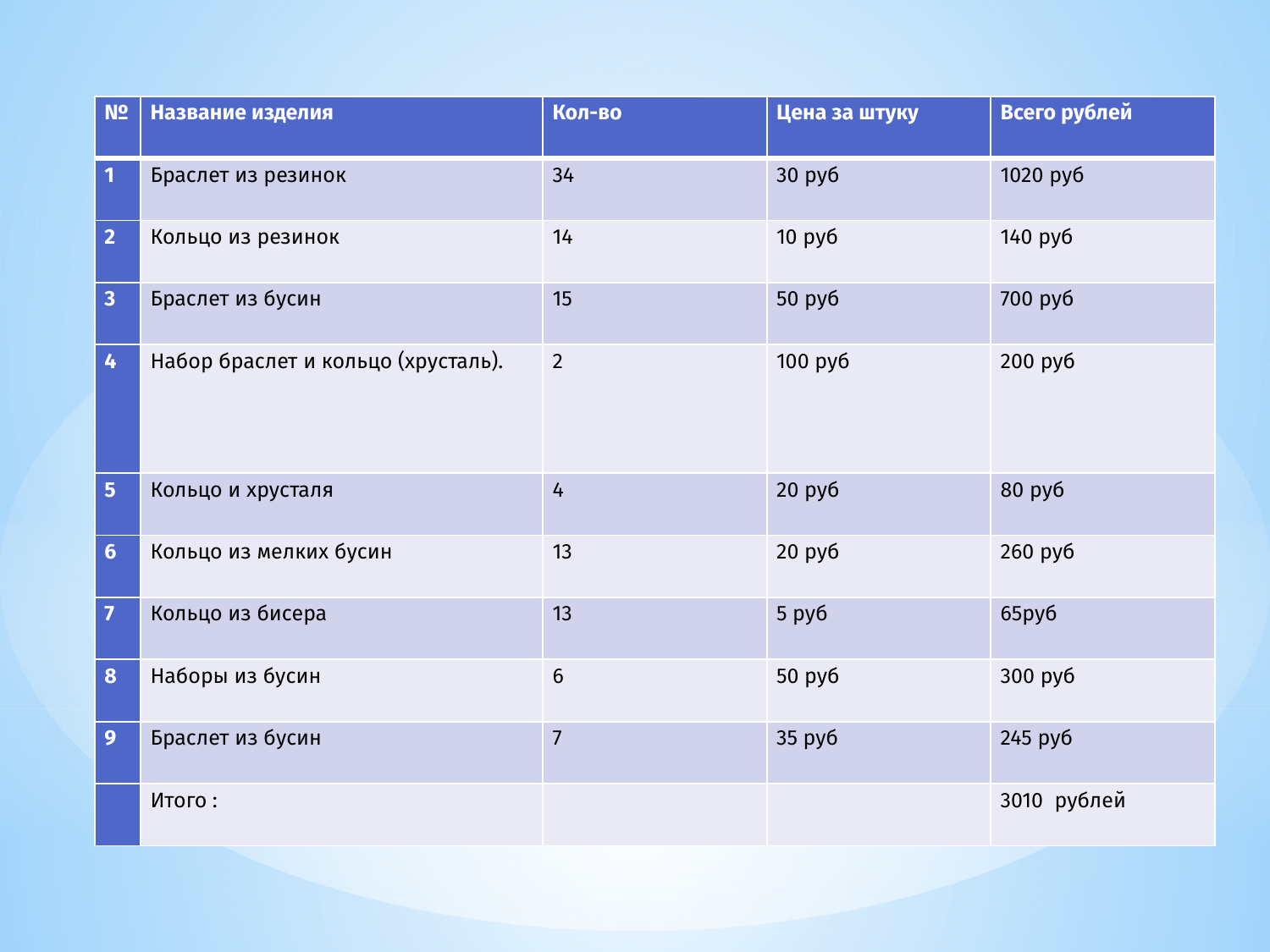

| № | Название изделия | Кол-во | Цена за штуку | Всего рублей |
| --- | --- | --- | --- | --- |
| 1 | Браслет из резинок | 34 | 30 руб | 1020 руб |
| 2 | Кольцо из резинок | 14 | 10 руб | 140 руб |
| 3 | Браслет из бусин | 15 | 50 руб | 700 руб |
| 4 | Набор браслет и кольцо (хрусталь). | 2 | 100 руб | 200 руб |
| 5 | Кольцо и хрусталя | 4 | 20 руб | 80 руб |
| 6 | Кольцо из мелких бусин | 13 | 20 руб | 260 руб |
| 7 | Кольцо из бисера | 13 | 5 руб | 65руб |
| 8 | Наборы из бусин | 6 | 50 руб | 300 руб |
| 9 | Браслет из бусин | 7 | 35 руб | 245 руб |
|  | Итого : |  |  | 3010 рублей |